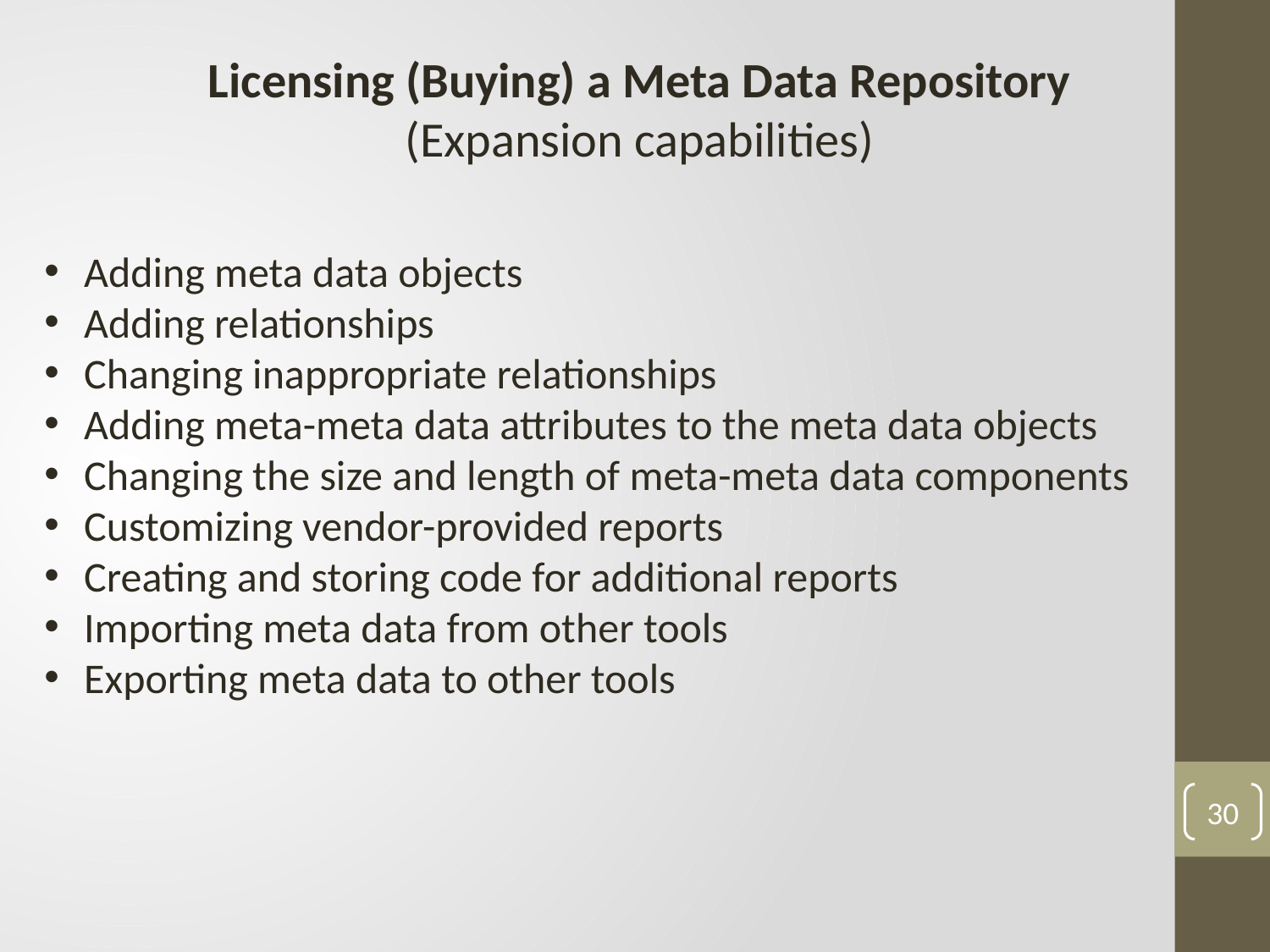

Licensing (Buying) a Meta Data Repository
(Expansion capabilities)
Adding meta data objects
Adding relationships
Changing inappropriate relationships
Adding meta-meta data attributes to the meta data objects
Changing the size and length of meta-meta data components
Customizing vendor-provided reports
Creating and storing code for additional reports
Importing meta data from other tools
Exporting meta data to other tools
30